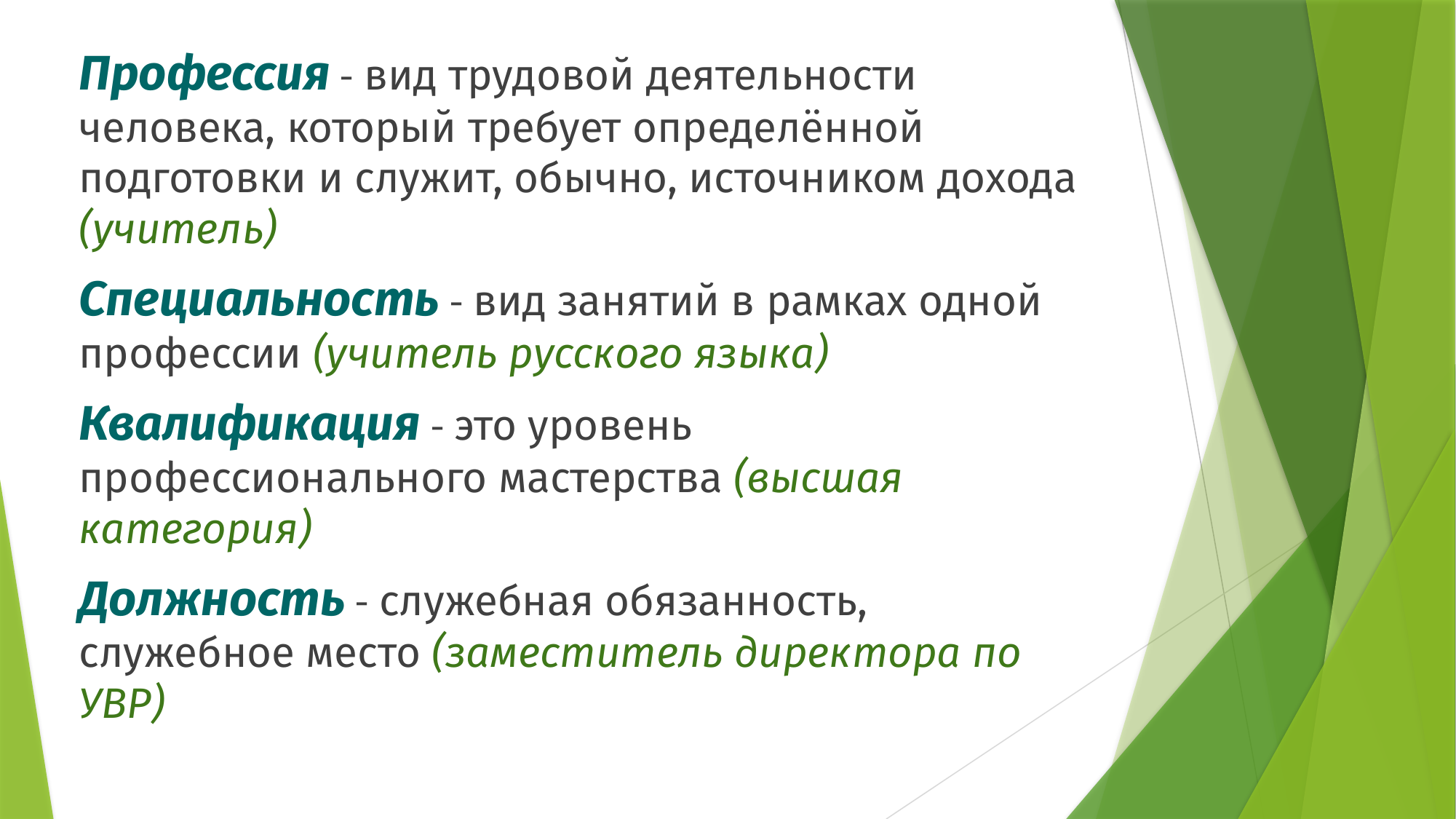

Профессия - вид трудовой деятельности человека, который требует определённой подготовки и служит, обычно, источником дохода (учитель)
Специальность - вид занятий в рамках одной профессии (учитель русского языка)
Квалификация - это уровень профессионального мастерства (высшая категория)
Должность - служебная обязанность, служебное место (заместитель директора по УВР)